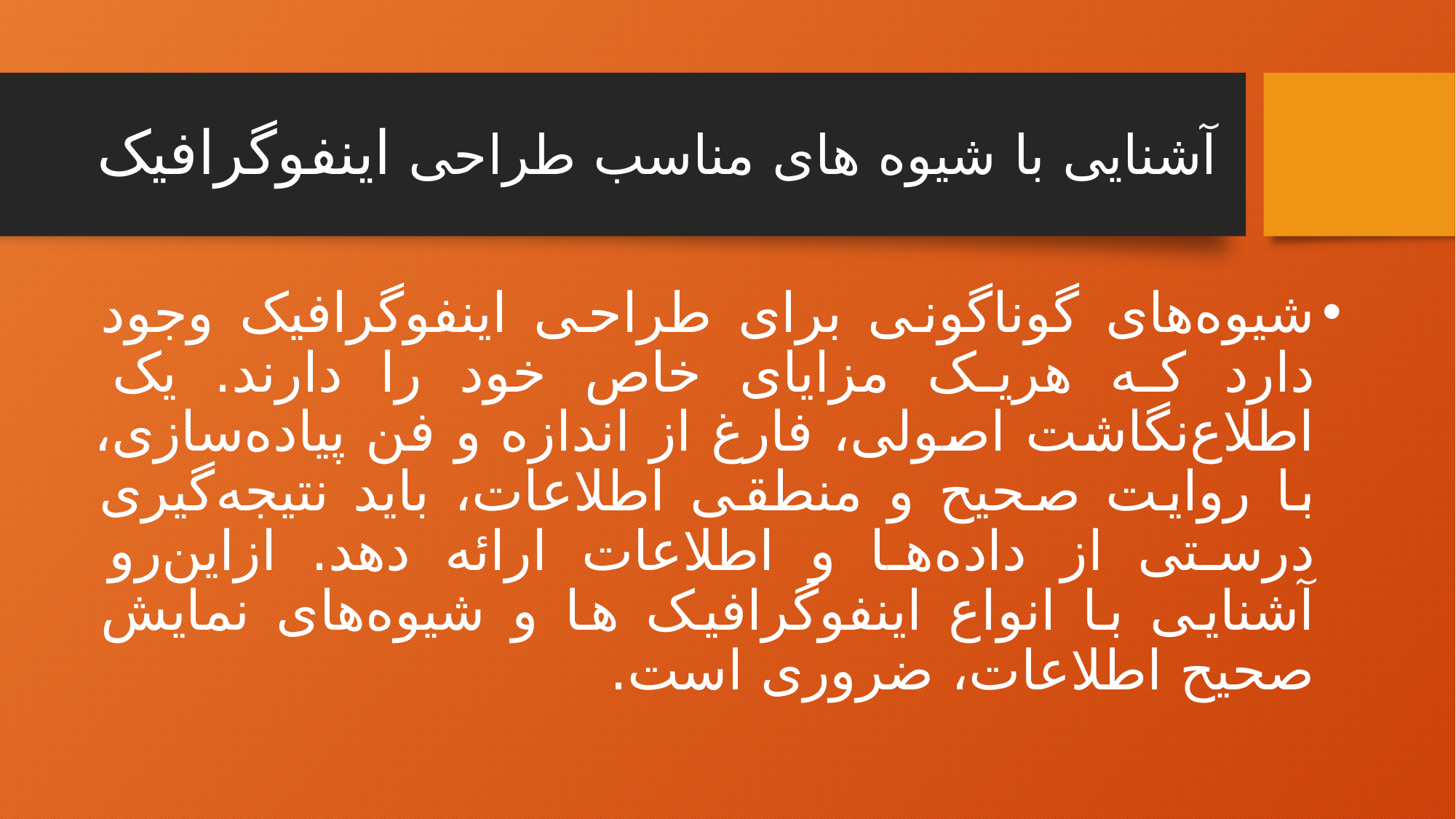

# آشنایی با شیوه ‏های مناسب طراحی اینفوگرافیک
شیوه‌های گوناگونی برای طراحی اینفوگرافیک وجود دارد که هریک مزایای خاص خود را دارند. یک اطلاع‌نگاشت اصولی، فارغ از اندازه و فن پیاده‌سازی، با روایت صحیح و منطقی اطلاعات، باید نتیجه‌گیری درستی از داده‌ها و اطلاعات ارائه دهد. ازاین‌رو آشنایی با انواع اینفوگرافیک ها و شیوه‌های نمایش صحیح اطلاعات، ضروری است.